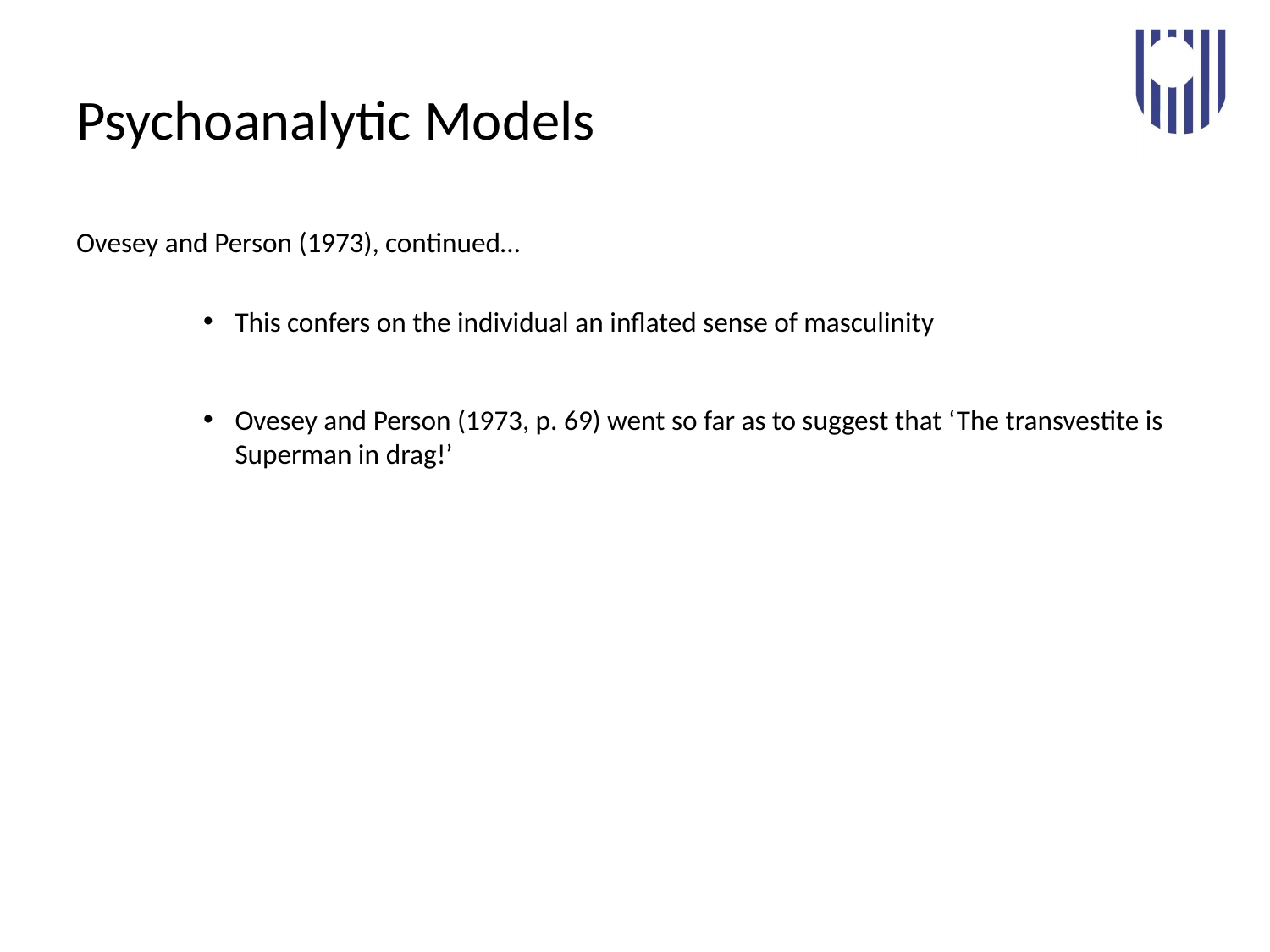

# Psychoanalytic Models
Ovesey and Person (1973), continued…

This confers on the individual an inflated sense of masculinity

Ovesey and Person (1973, p. 69) went so far as to suggest that ‘The transvestite is Superman in drag!’